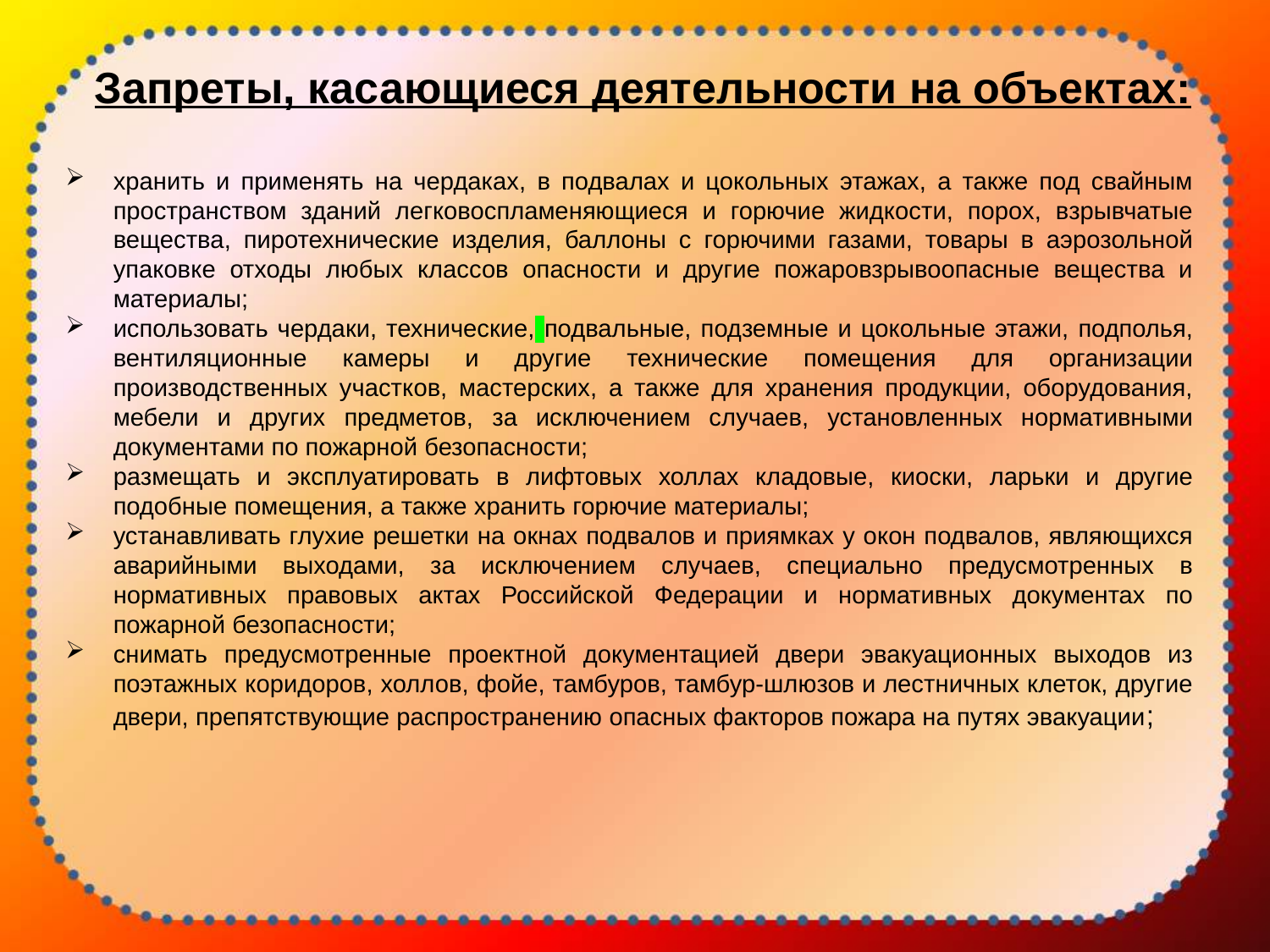

Запреты, касающиеся деятельности на объектах:

хранить и применять на чердаках, в подвалах и цокольных этажах, а также под свайным пространством зданий легковоспламеняющиеся и горючие жидкости, порох, взрывчатые вещества, пиротехнические изделия, баллоны с горючими газами, товары в аэрозольной упаковке отходы любых классов опасности и другие пожаровзрывоопасные вещества и материалы;
использовать чердаки, технические, подвальные, подземные и цокольные этажи, подполья, вентиляционные камеры и другие технические помещения для организации производственных участков, мастерских, а также для хранения продукции, оборудования, мебели и других предметов, за исключением случаев, установленных нормативными документами по пожарной безопасности;
размещать и эксплуатировать в лифтовых холлах кладовые, киоски, ларьки и другие подобные помещения, а также хранить горючие материалы;
устанавливать глухие решетки на окнах подвалов и приямках у окон подвалов, являющихся аварийными выходами, за исключением случаев, специально предусмотренных в нормативных правовых актах Российской Федерации и нормативных документах по пожарной безопасности;
снимать предусмотренные проектной документацией двери эвакуационных выходов из поэтажных коридоров, холлов, фойе, тамбуров, тамбур-шлюзов и лестничных клеток, другие двери, препятствующие распространению опасных факторов пожара на путях эвакуации;